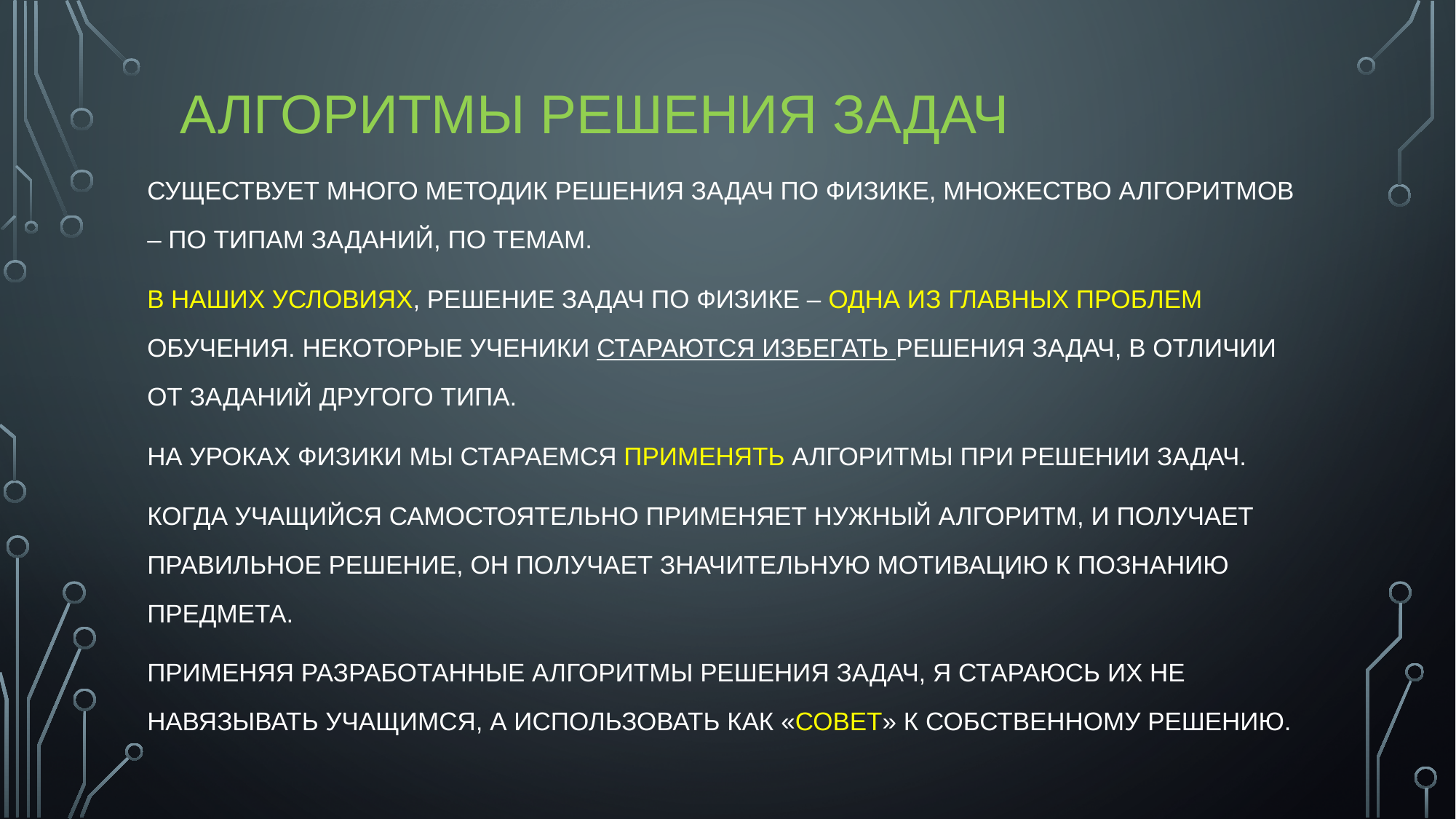

# Алгоритмы решения задач
Существует много методик решения задач по физике, множество алгоритмов – по типам заданий, по темам.
В наших условиях, решение задач по физике – одна из главных проблем обучения. Некоторые ученики стараются избегать решения задач, в отличии от заданий другого типа.
На уроках физики мы стараемся применять алгоритмы при решении задач.
когда учащийся самостоятельно применяет нужный алгоритм, и получает правильное решение, он получает значительную мотивацию к познанию предмета.
Применяя разработанные алгоритмы решения задач, я стараюсь их не навязывать учащимся, а использовать как «совет» к собственному решению.